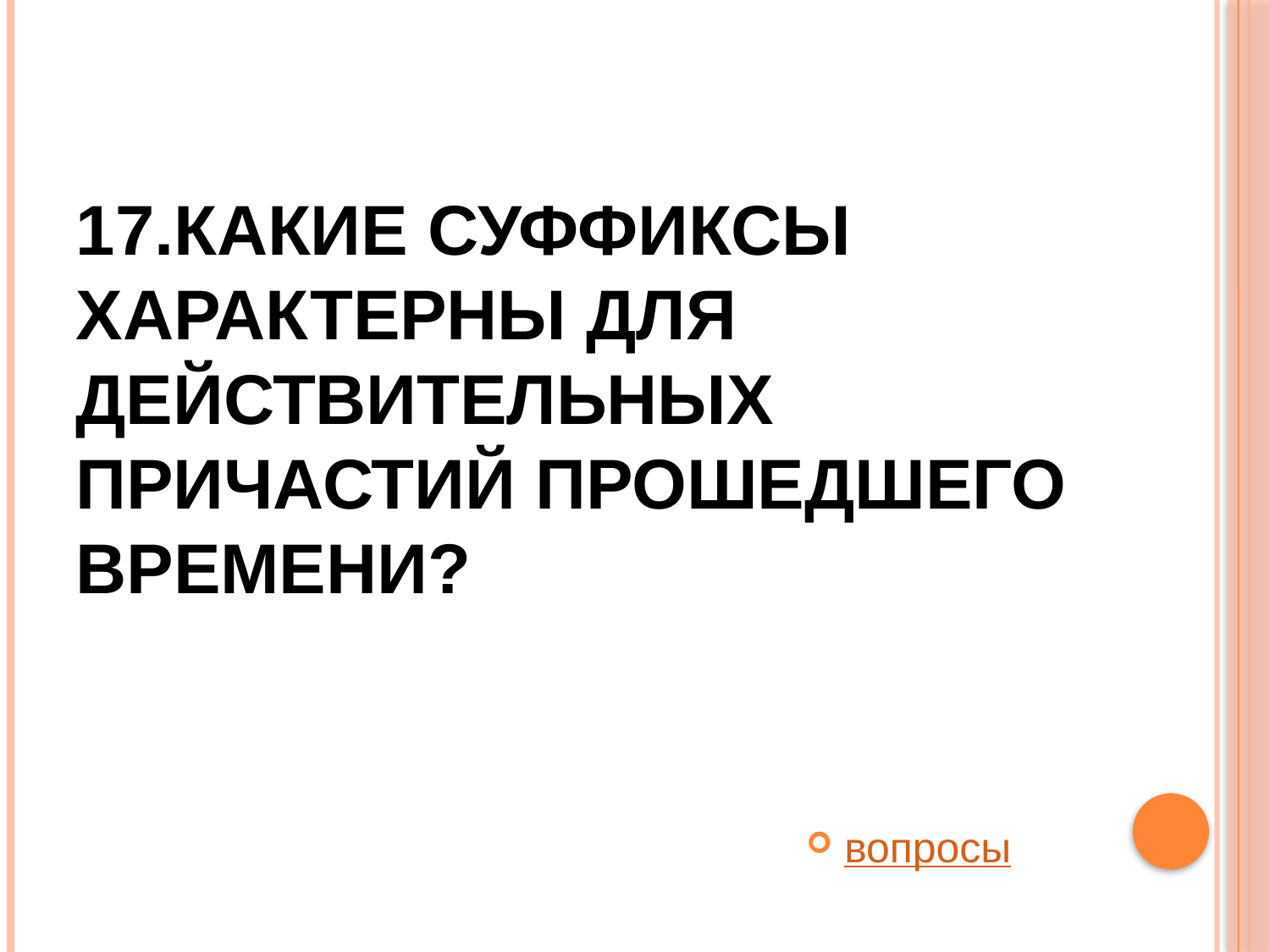

# 17.Какие суффиксы характерны для действительных причастий прошедшего времени?
вопросы